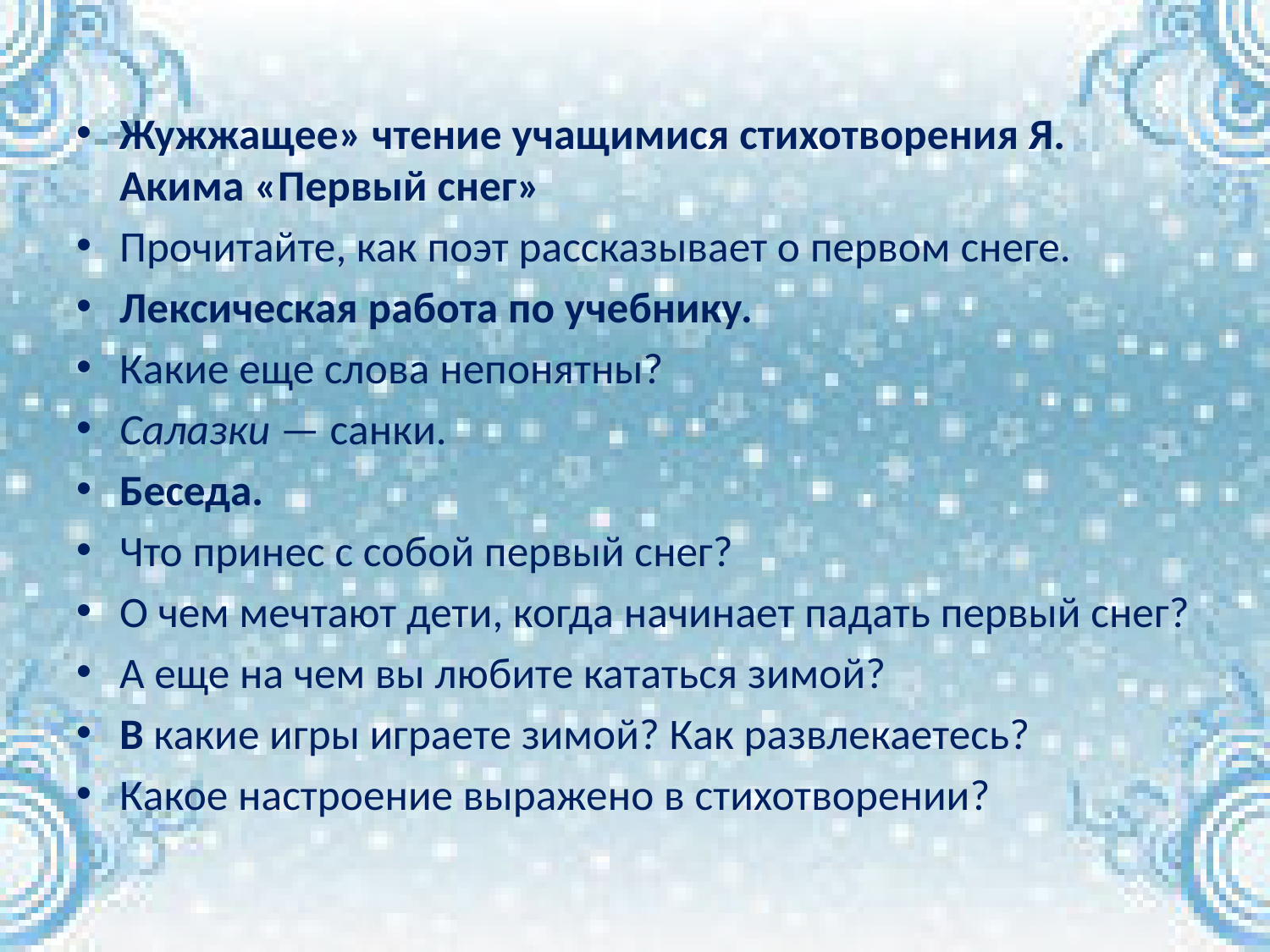

#
Жужжащее» чтение учащимися стихотворения Я. Акима «Первый снег»
Прочитайте, как поэт рассказывает о первом снеге.
Лексическая работа по учебнику.
Какие еще слова непонятны?
Салазки — санки.
Беседа.
Что принес с собой первый снег?
О чем мечтают дети, когда начинает падать первый снег?
А еще на чем вы любите кататься зимой?
В какие игры играете зимой? Как развлекаетесь?
Какое настроение выражено в стихотворении?